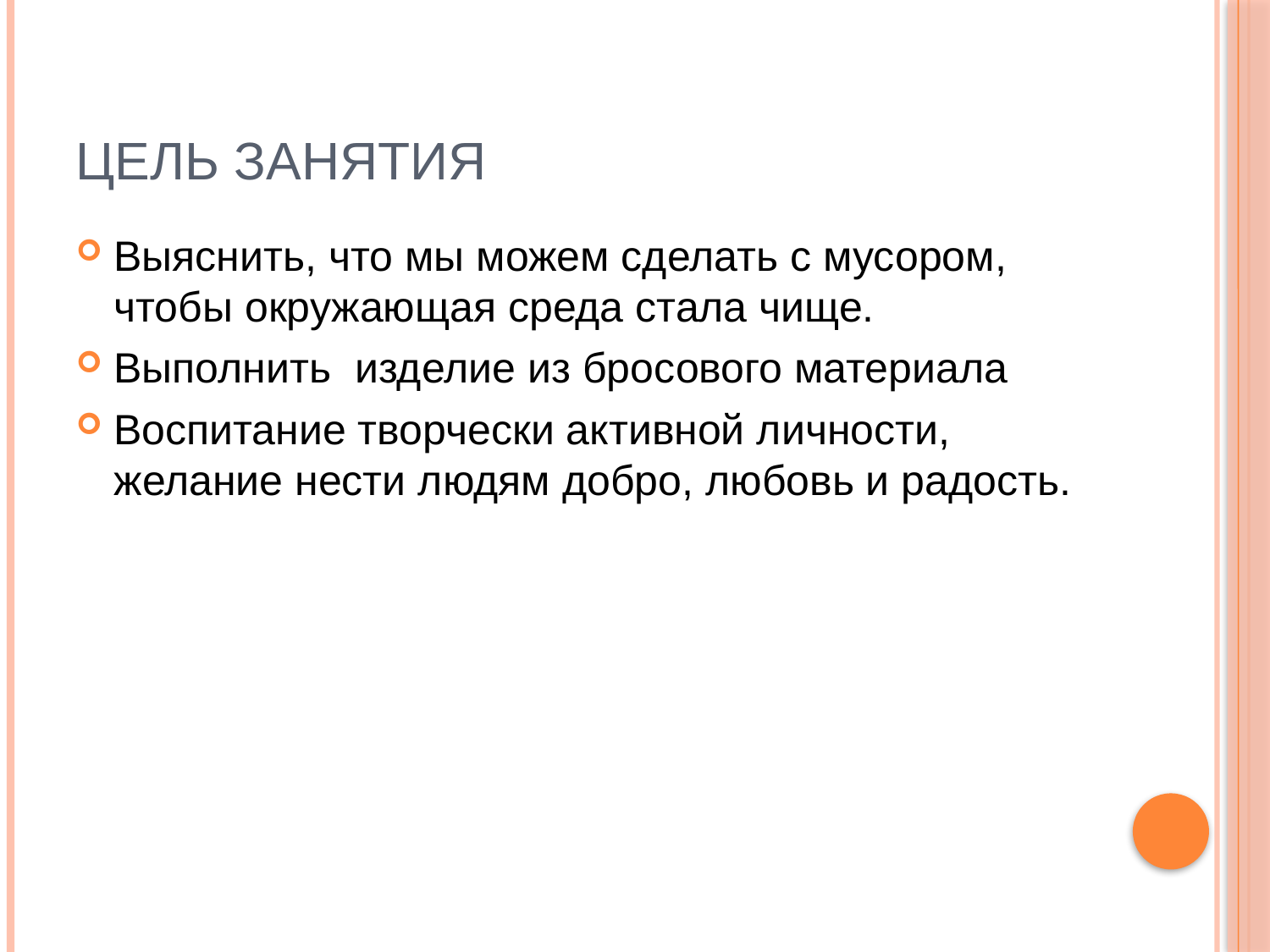

# Цель занятия
Выяснить, что мы можем сделать с мусором, чтобы окружающая среда стала чище.
Выполнить  изделие из бросового материала
Воспитание творчески активной личности, желание нести людям добро, любовь и радость.